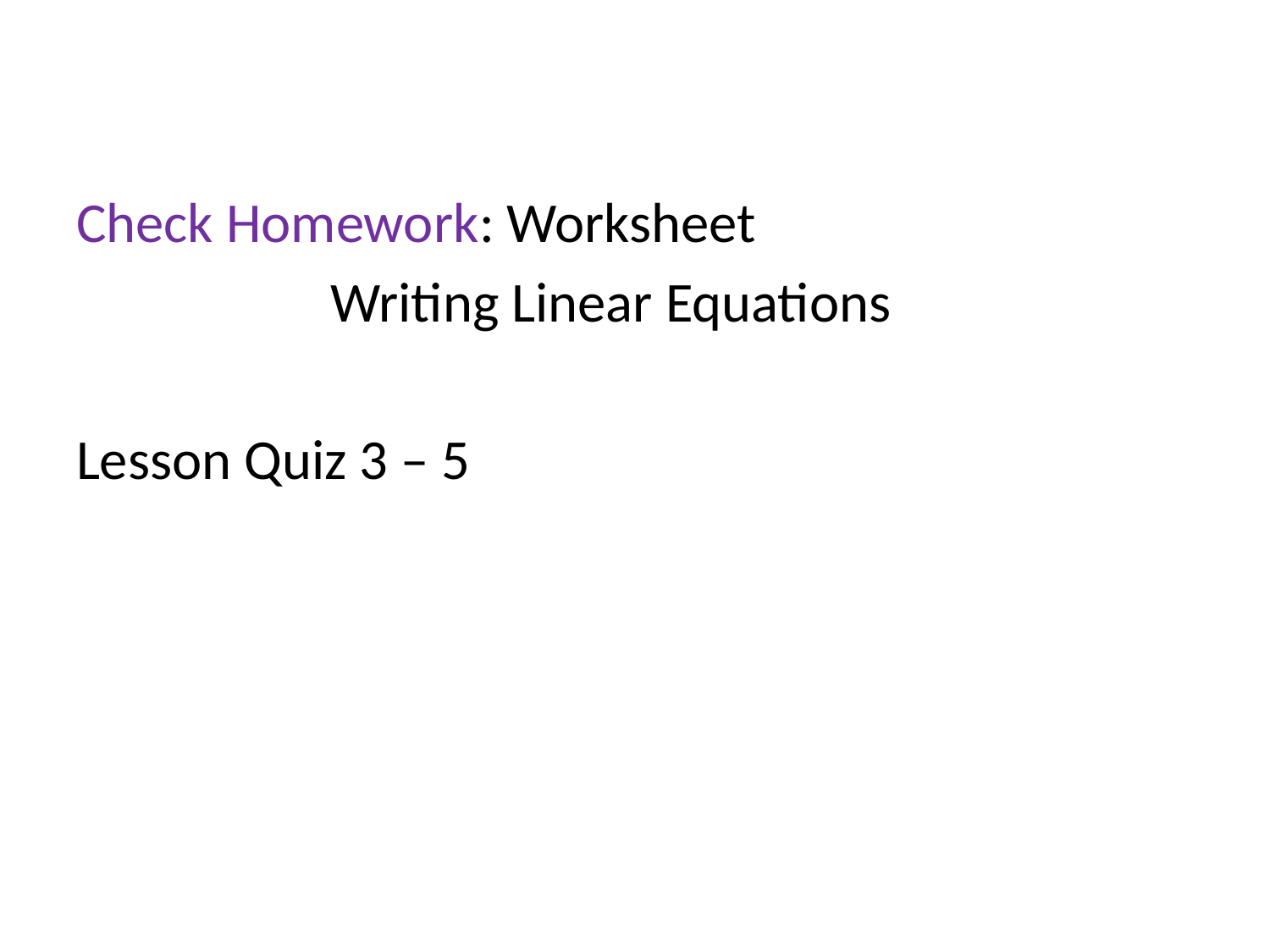

#
Check Homework: Worksheet
                    Writing Linear Equations

Lesson Quiz 3 – 5